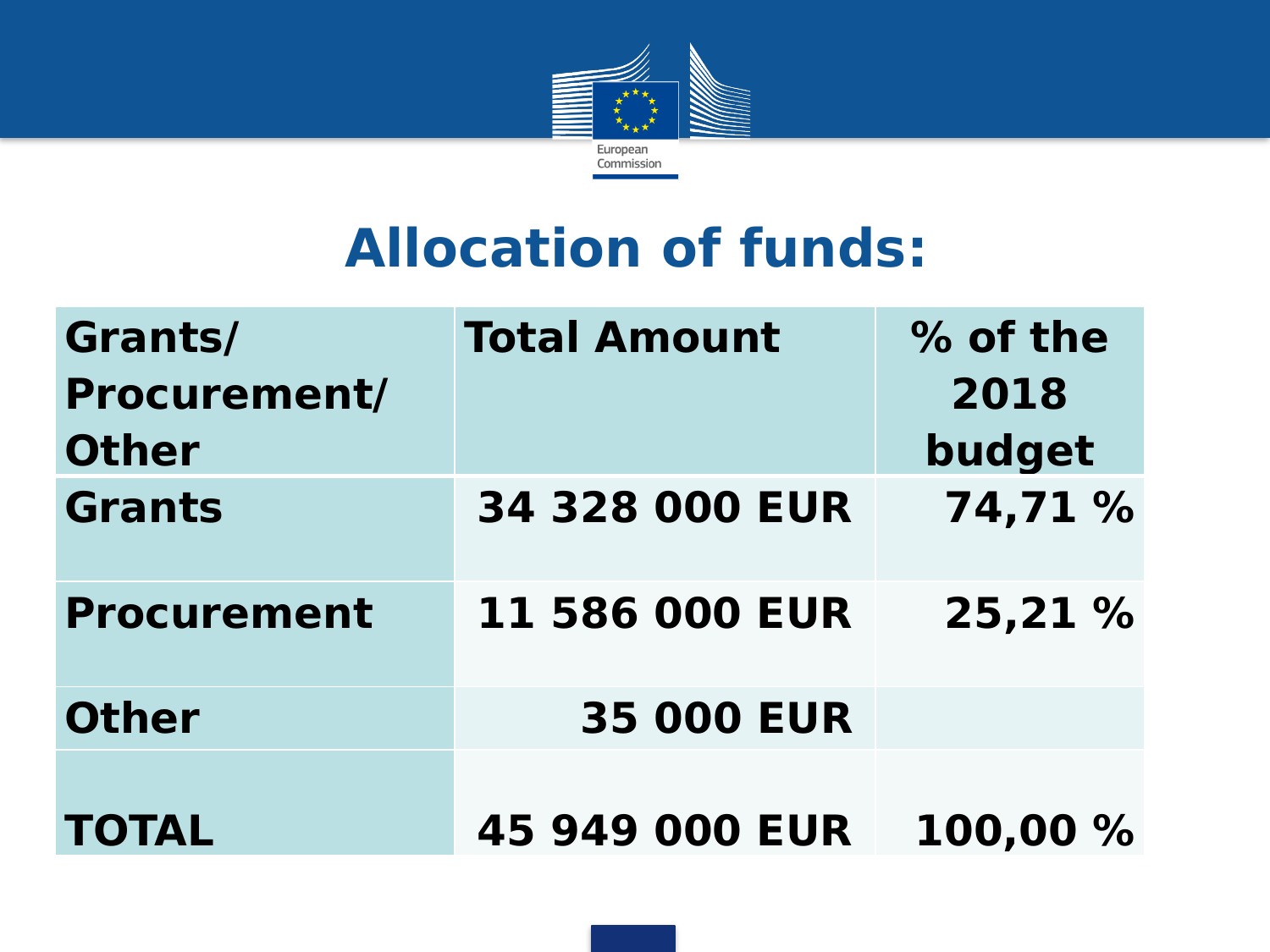

# Allocation of funds:
| Grants/ Procurement/ Other | Total Amount | % of the 2018 budget |
| --- | --- | --- |
| Grants | 34 328 000 EUR | 74,71 % |
| Procurement | 11 586 000 EUR | 25,21 % |
| Other | 35 000 EUR |  |
| TOTAL | 45 949 000 EUR | 100,00 % |